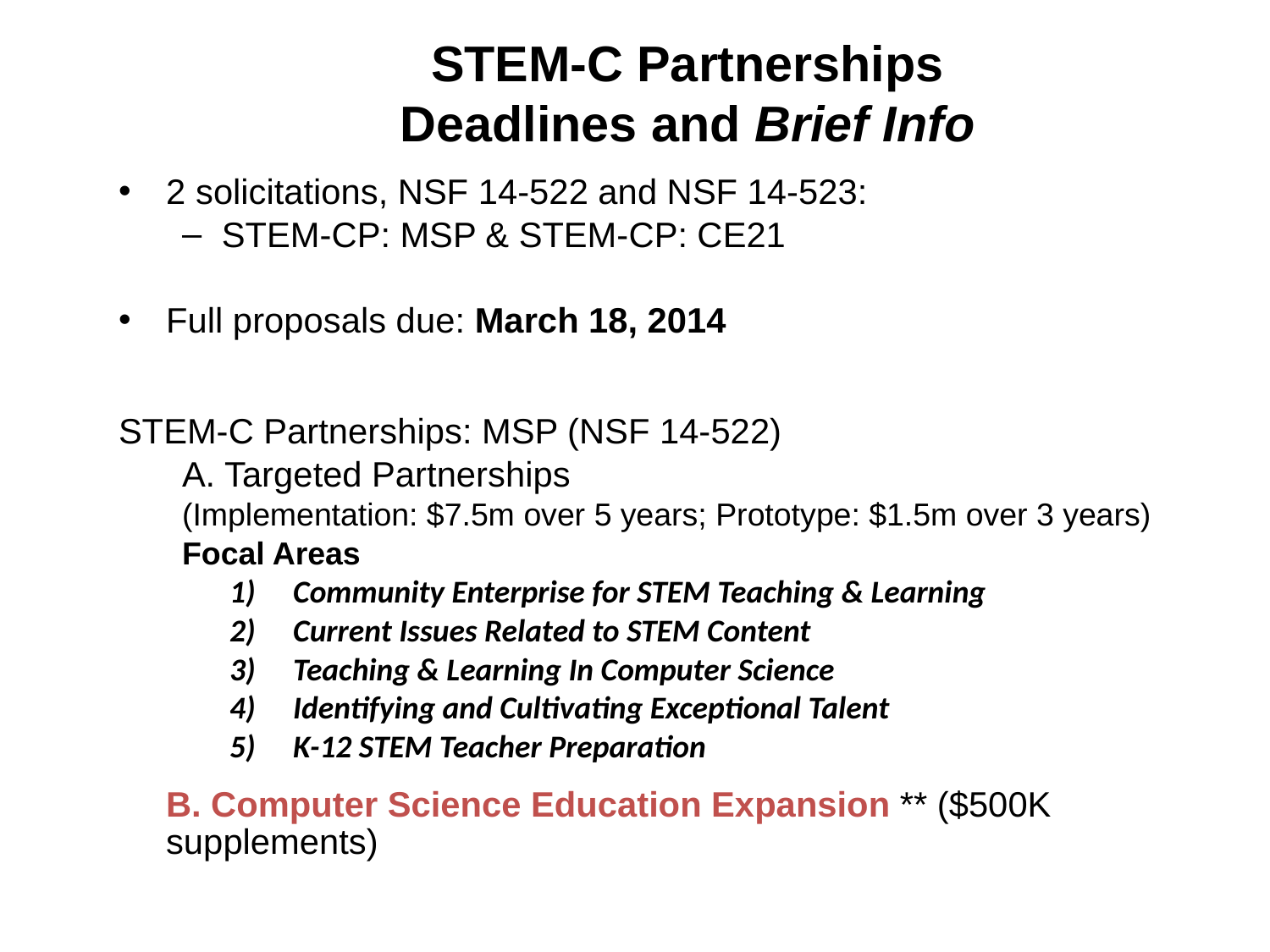

# STEM-C Partnerships Deadlines and Brief Info
2 solicitations, NSF 14-522 and NSF 14-523:
STEM-CP: MSP & STEM-CP: CE21

Full proposals due: March 18, 2014

STEM-C Partnerships: MSP (NSF 14-522)
A. Targeted Partnerships
(Implementation: $7.5m over 5 years; Prototype: $1.5m over 3 years)
Focal Areas
Community Enterprise for STEM Teaching & Learning
Current Issues Related to STEM Content
Teaching & Learning In Computer Science
Identifying and Cultivating Exceptional Talent
K-12 STEM Teacher Preparation
	B. Computer Science Education Expansion ** ($500K supplements)